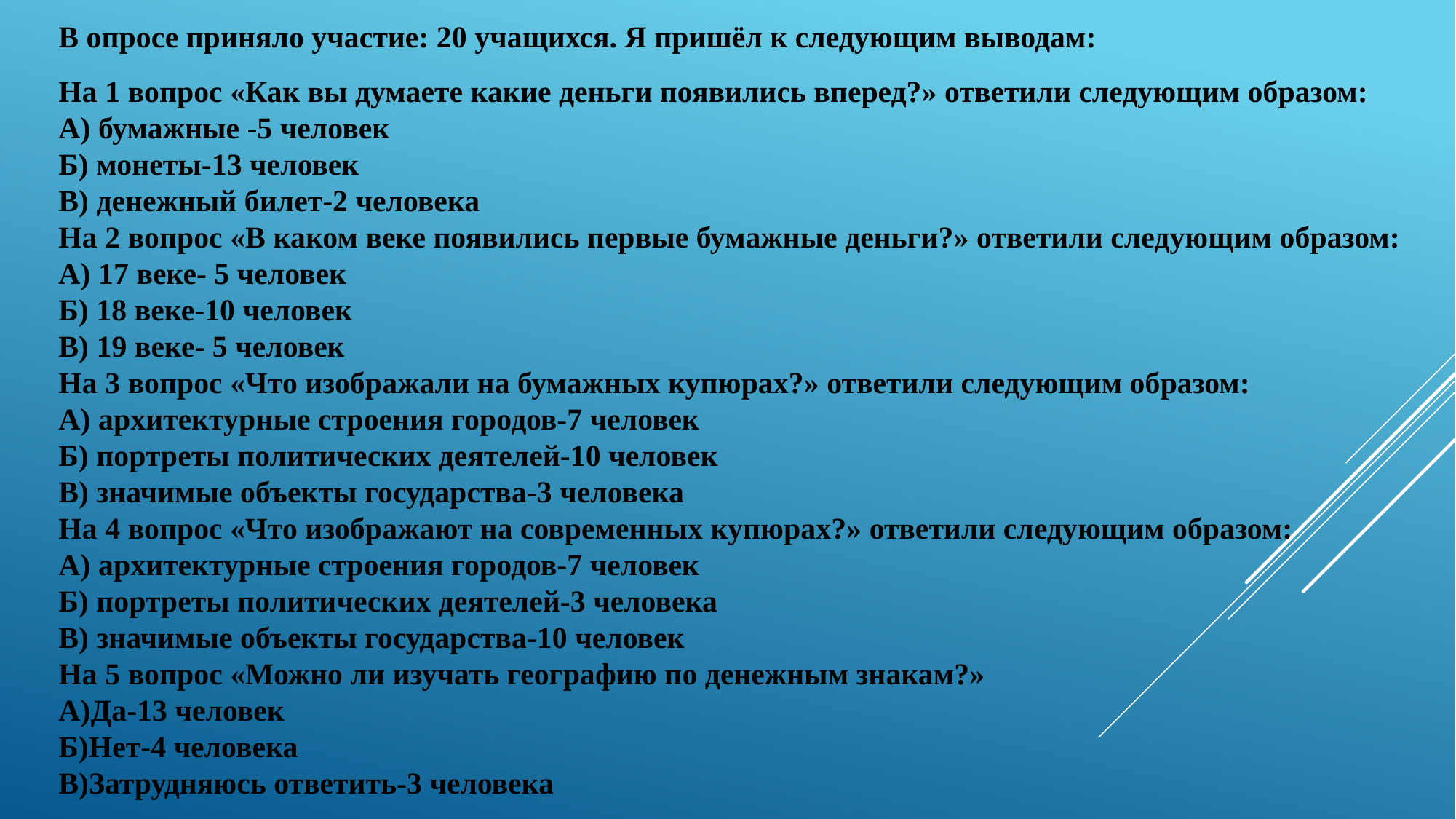

В опросе приняло участие: 20 учащихся. Я пришёл к следующим выводам:
На 1 вопрос «Как вы думаете какие деньги появились вперед?» ответили следующим образом:
А) бумажные -5 человек
Б) монеты-13 человек
В) денежный билет-2 человека
На 2 вопрос «В каком веке появились первые бумажные деньги?» ответили следующим образом:
А) 17 веке- 5 человек
Б) 18 веке-10 человек
В) 19 веке- 5 человек
На 3 вопрос «Что изображали на бумажных купюрах?» ответили следующим образом:
А) архитектурные строения городов-7 человек
Б) портреты политических деятелей-10 человек
В) значимые объекты государства-3 человека
На 4 вопрос «Что изображают на современных купюрах?» ответили следующим образом:
А) архитектурные строения городов-7 человек
Б) портреты политических деятелей-3 человека
В) значимые объекты государства-10 человек
На 5 вопрос «Можно ли изучать географию по денежным знакам?»
А)Да-13 человек
Б)Нет-4 человека
В)Затрудняюсь ответить-3 человека